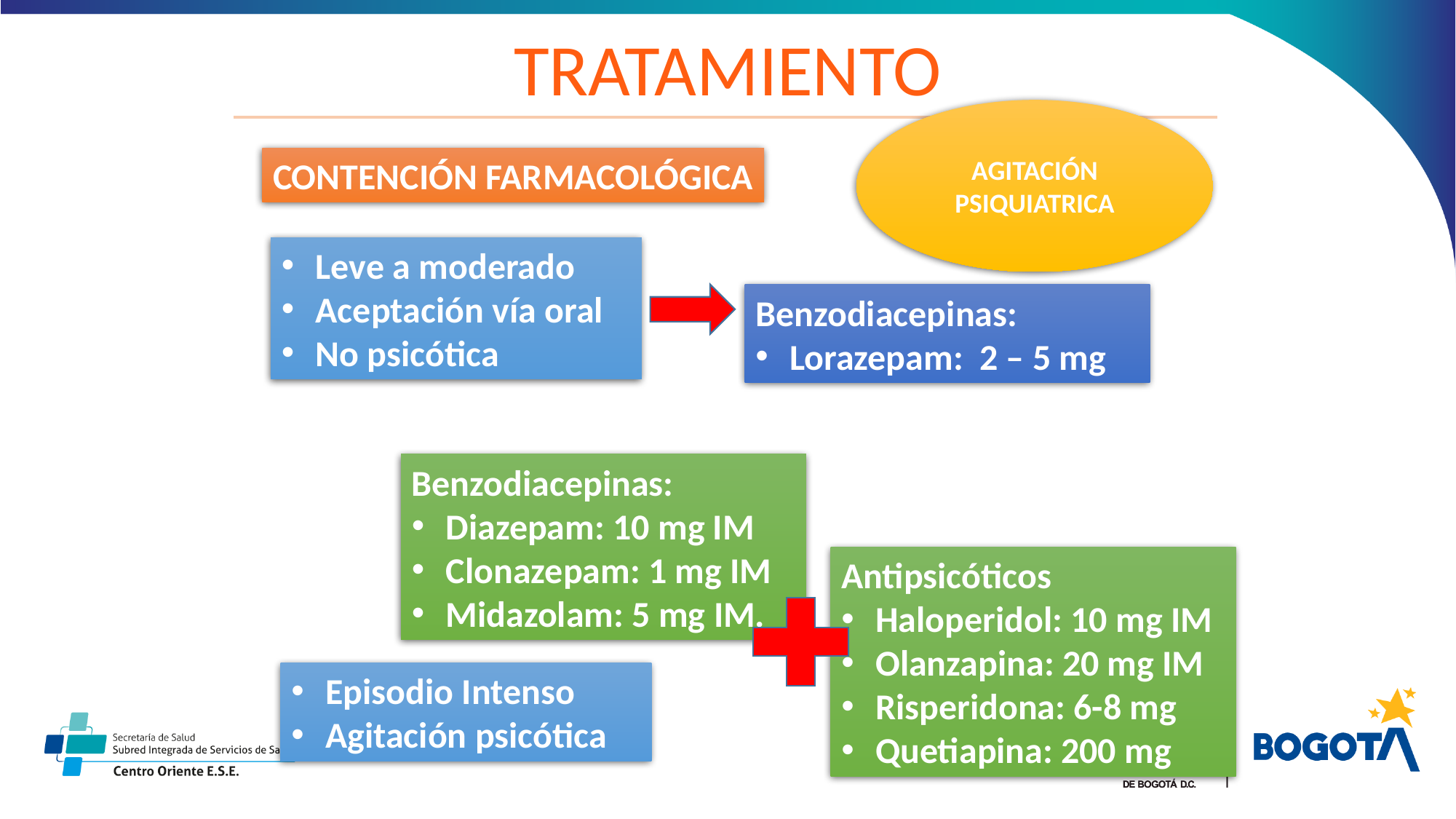

TRATAMIENTO
AGITACIÓN PSIQUIATRICA
CONTENCIÓN FARMACOLÓGICA
Leve a moderado
Aceptación vía oral
No psicótica

Benzodiacepinas:
Lorazepam:  2 – 5 mg
Benzodiacepinas:
Diazepam: 10 mg IM
Clonazepam: 1 mg IM
Midazolam: 5 mg IM.
Antipsicóticos
Haloperidol: 10 mg IM
Olanzapina: 20 mg IM
Risperidona: 6-8 mg
Quetiapina: 200 mg

Episodio Intenso
Agitación psicótica